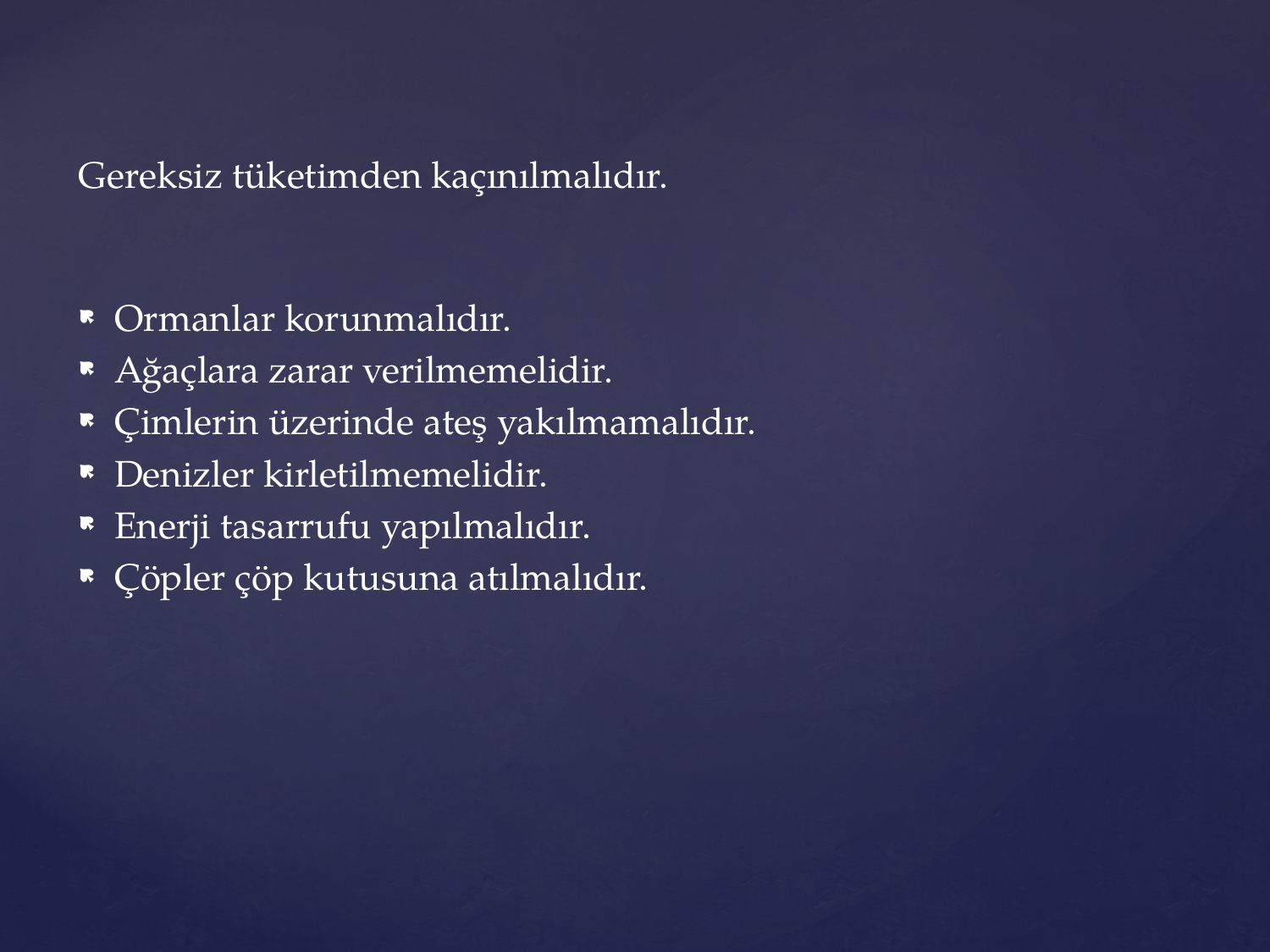

# Gereksiz tüketimden kaçınılmalıdır.
Ormanlar korunmalıdır.
Ağaçlara zarar verilmemelidir.
Çimlerin üzerinde ateş yakılmamalıdır.
Denizler kirletilmemelidir.
Enerji tasarrufu yapılmalıdır.
Çöpler çöp kutusuna atılmalıdır.